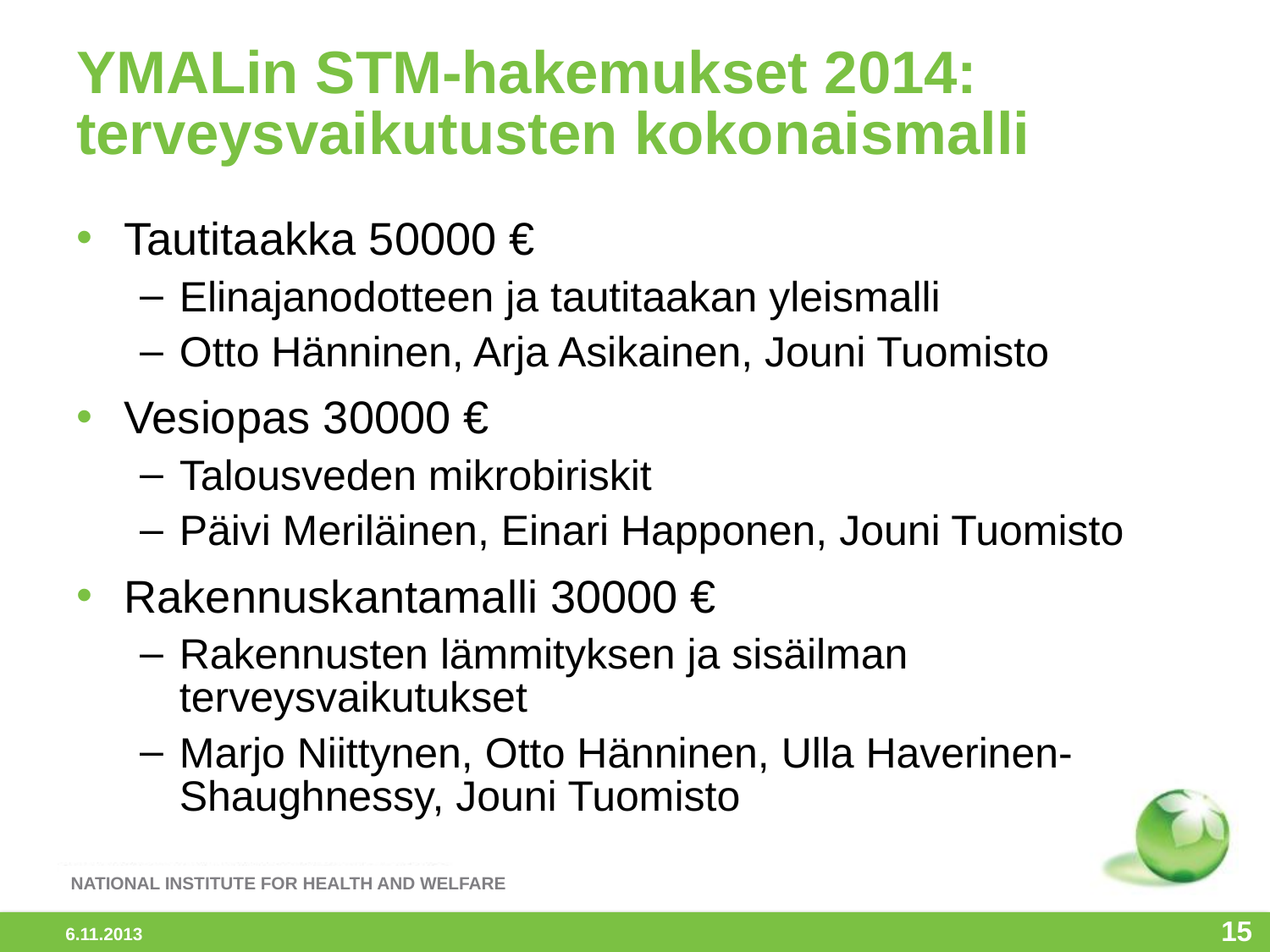

# YMALin STM-hakemukset 2014: terveysvaikutusten kokonaismalli
Tautitaakka 50000 €
Elinajanodotteen ja tautitaakan yleismalli
Otto Hänninen, Arja Asikainen, Jouni Tuomisto
Vesiopas 30000 €
Talousveden mikrobiriskit
Päivi Meriläinen, Einari Happonen, Jouni Tuomisto
Rakennuskantamalli 30000 €
Rakennusten lämmityksen ja sisäilman terveysvaikutukset
Marjo Niittynen, Otto Hänninen, Ulla Haverinen-Shaughnessy, Jouni Tuomisto
15
6.11.2013